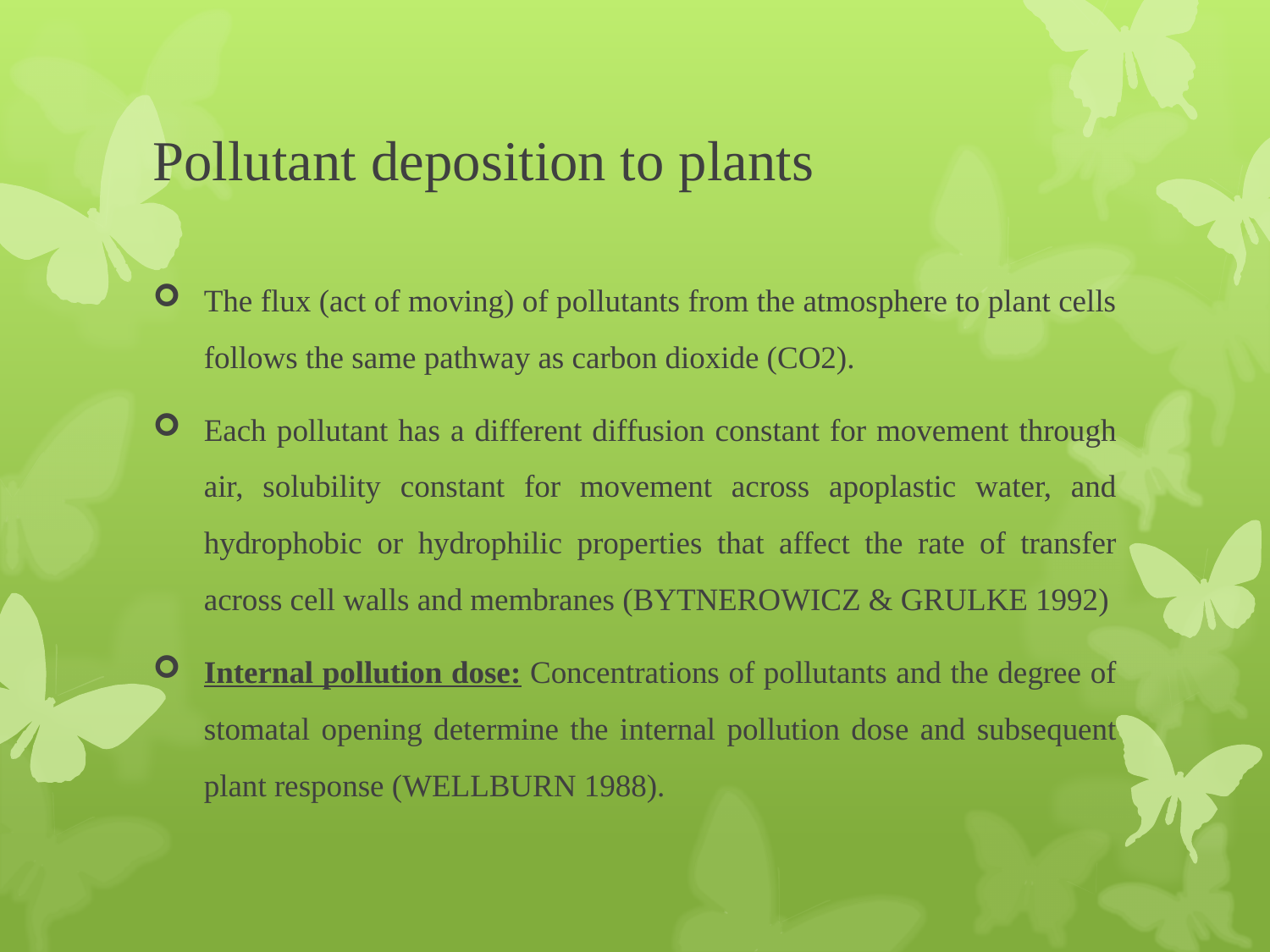

# Pollutant deposition to plants
The flux (act of moving) of pollutants from the atmosphere to plant cells follows the same pathway as carbon dioxide (CO2).
Each pollutant has a different diffusion constant for movement through air, solubility constant for movement across apoplastic water, and hydrophobic or hydrophilic properties that affect the rate of transfer across cell walls and membranes (BYTNEROWICZ & GRULKE 1992)
Internal pollution dose: Concentrations of pollutants and the degree of stomatal opening determine the internal pollution dose and subsequent plant response (WELLBURN 1988).